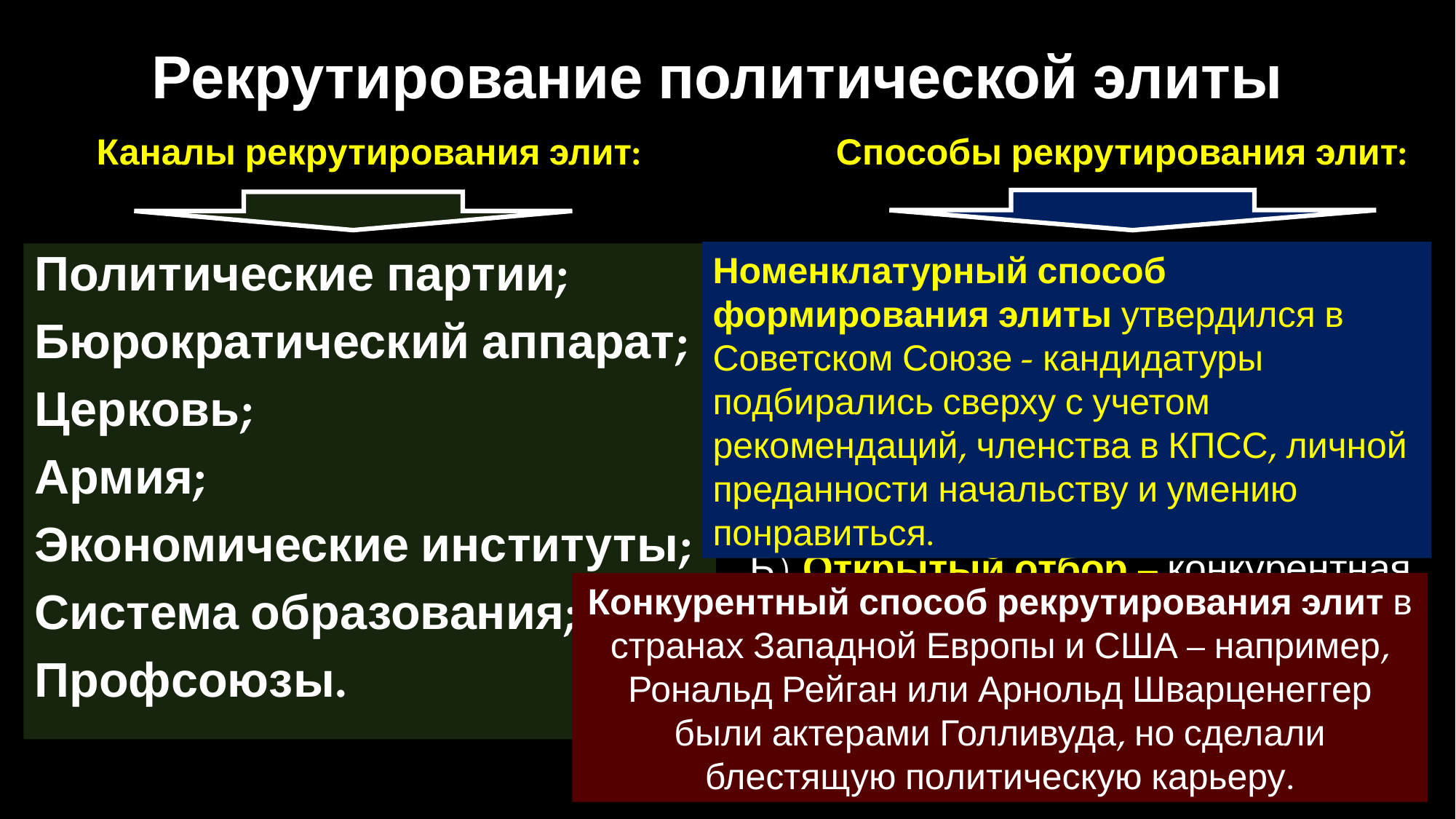

# Рекрутирование политической элиты
Каналы рекрутирования элит:
Способы рекрутирования элит:

Номенклатурный способ формирования элиты утвердился в Советском Союзе - кандидатуры подбирались сверху с учетом рекомендаций, членства в КПСС, личной преданности начальству и умению понравиться.
Политические партии;
Бюрократический аппарат;
Церковь;
Армия;
Экономические институты;
Система образования;
Профсоюзы.
А) Закрытый отбор - нет конкурентной политической борьбы. Продвижение по номенклатурной лестнице фаворитов и политических сподвижников.

Б) Открытый отбор – конкурентная борьба сильных и одаренных личностей. Ротация кадров через альтернативные выборы и успешную деловую карьеру.
Конкурентный способ рекрутирования элит в странах Западной Европы и США – например, Рональд Рейган или Арнольд Шварценеггер были актерами Голливуда, но сделали блестящую политическую карьеру.